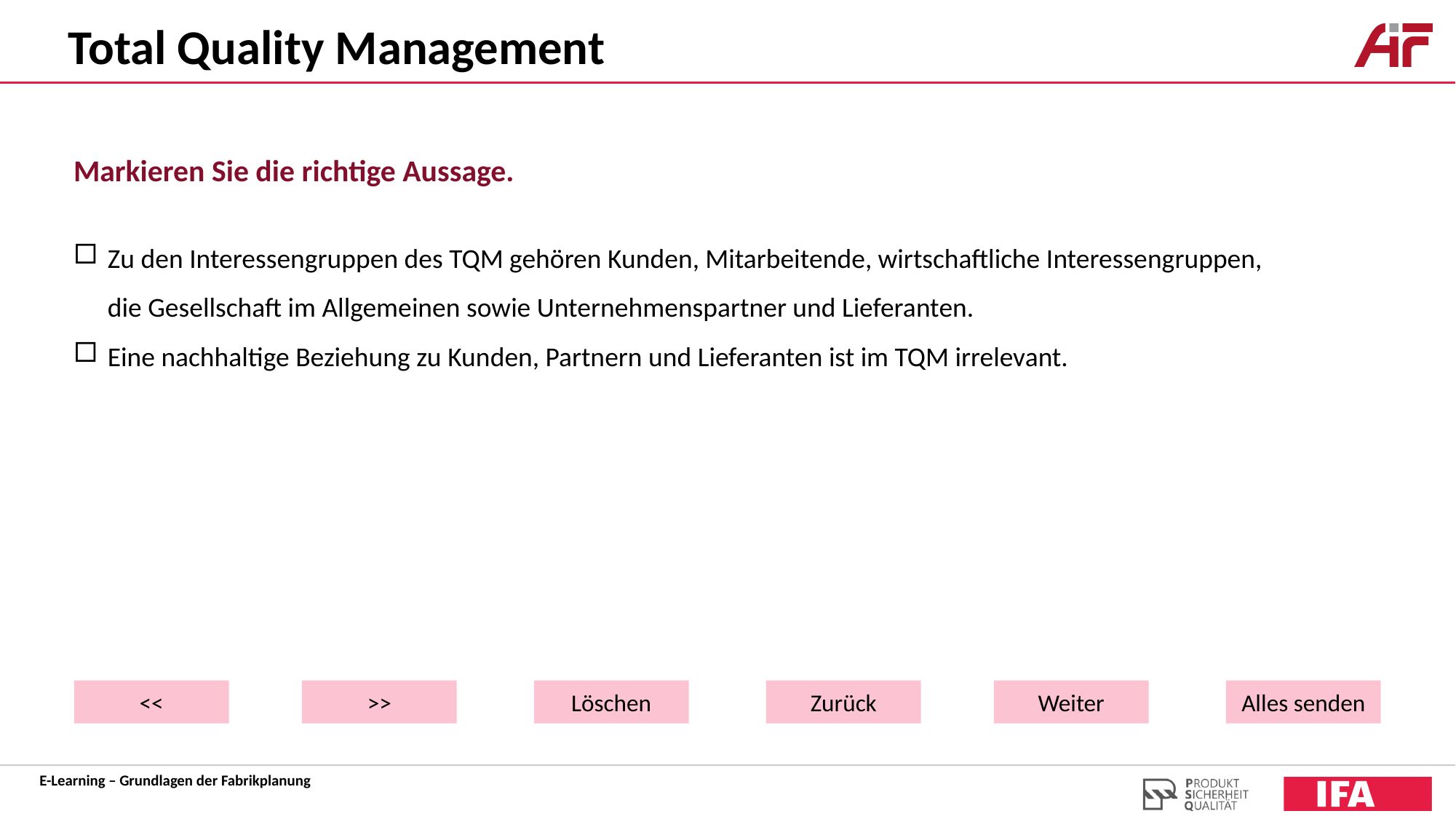

Total Quality Management
Markieren Sie die richtige Aussage.

Zu den Interessengruppen des TQM gehören Kunden, Mitarbeitende, wirtschaftliche Interessengruppen, die Gesellschaft im Allgemeinen sowie Unternehmenspartner und Lieferanten.
Eine nachhaltige Beziehung zu Kunden, Partnern und Lieferanten ist im TQM irrelevant.
<<
>>
Löschen
Zurück
Weiter
Alles senden